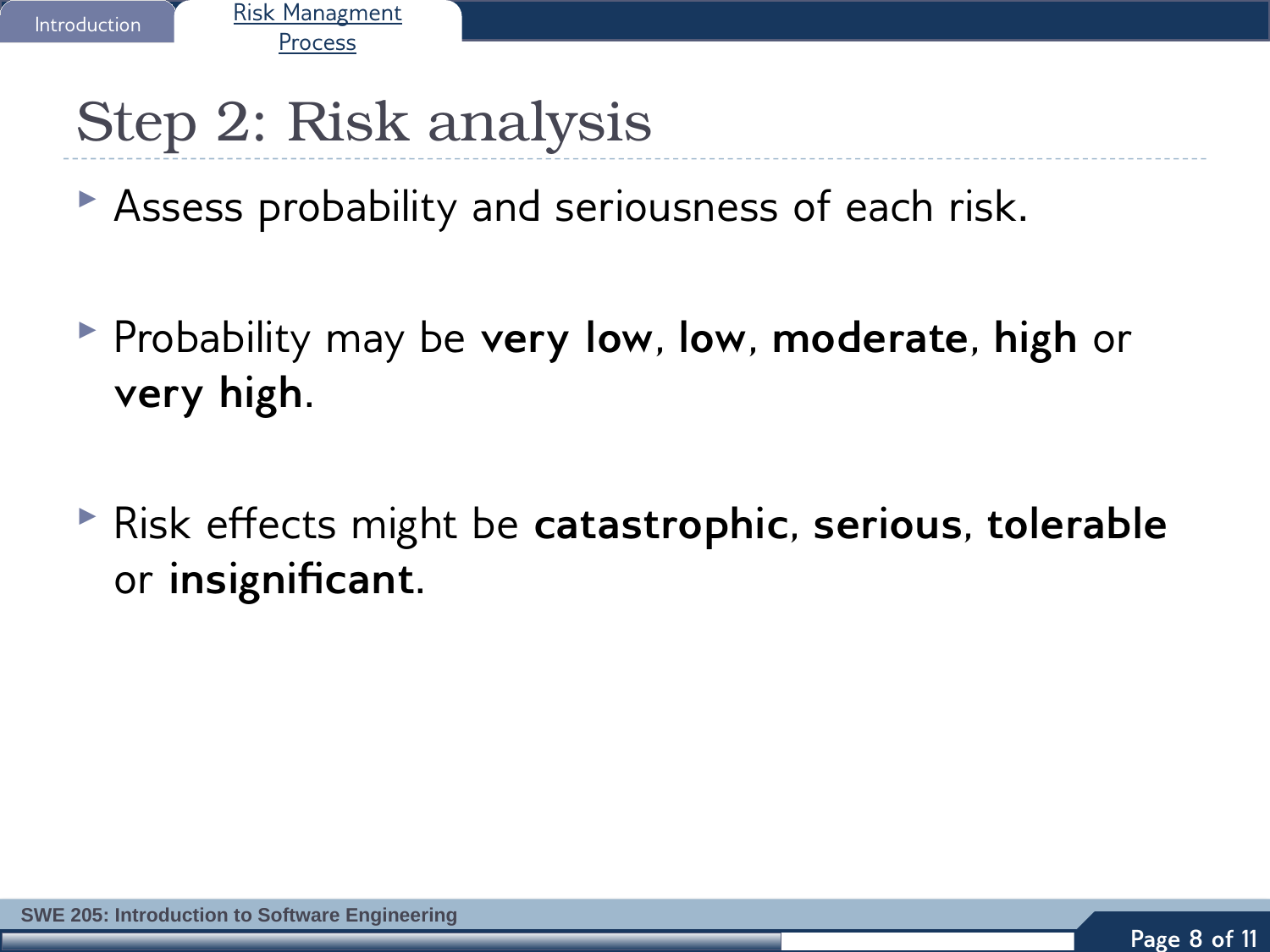

Introduction
Risk Managment Process
# Step 2: Risk analysis
Assess probability and seriousness of each risk.

Probability may be very low, low, moderate, high or very high.

Risk effects might be catastrophic, serious, tolerable or insignificant.
Page 8 of 11